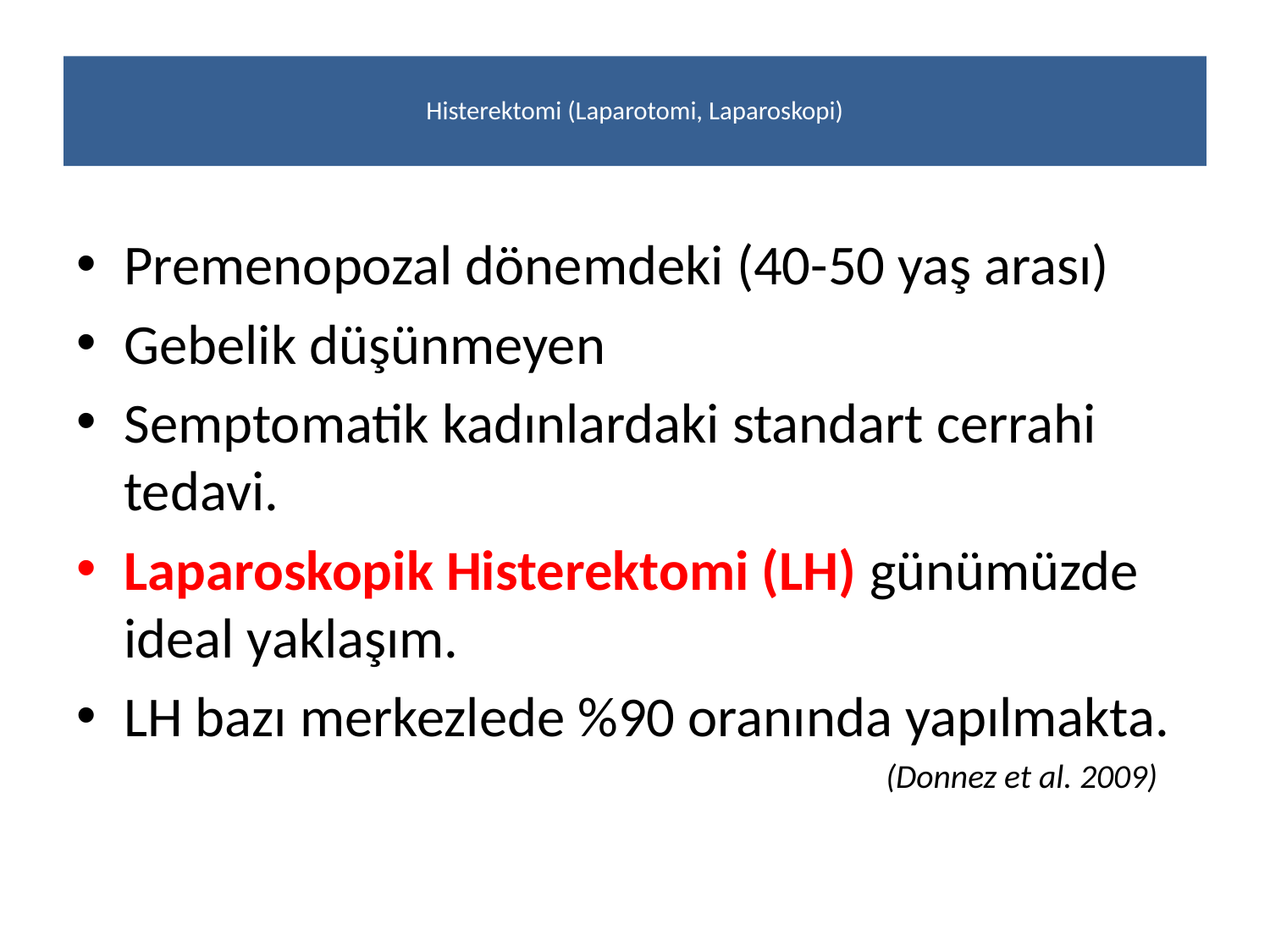

# Histerektomi (Laparotomi, Laparoskopi)
Premenopozal dönemdeki (40-50 yaş arası)
Gebelik düşünmeyen
Semptomatik kadınlardaki standart cerrahi tedavi.
Laparoskopik Histerektomi (LH) günümüzde ideal yaklaşım.
LH bazı merkezlede %90 oranında yapılmakta.
							(Donnez et al. 2009)